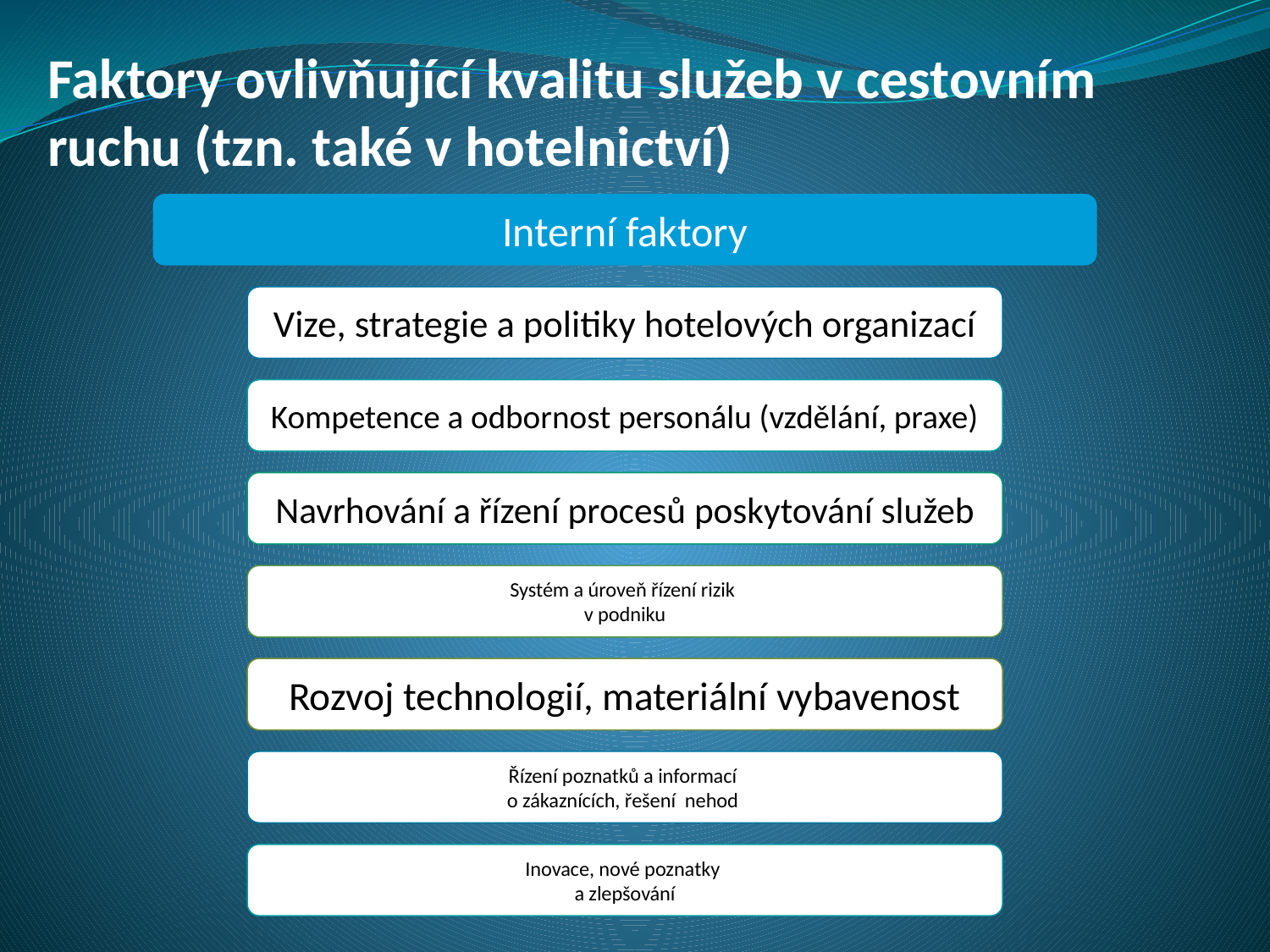

Faktory ovlivňující kvalitu služeb v cestovním ruchu (tzn. také v hotelnictví)
Interní faktory
Vize, strategie a politiky hotelových organizací
Kompetence a odbornost personálu (vzdělání, praxe)
Inovace, nové poznatky
a zlepšování
Navrhování a řízení procesů poskytování služeb
Řízení poznatků a informací
o zákaznících, řešení  nehod
Systém a úroveň řízení rizik
v podniku
Rozvoj technologií, materiální vybavenost